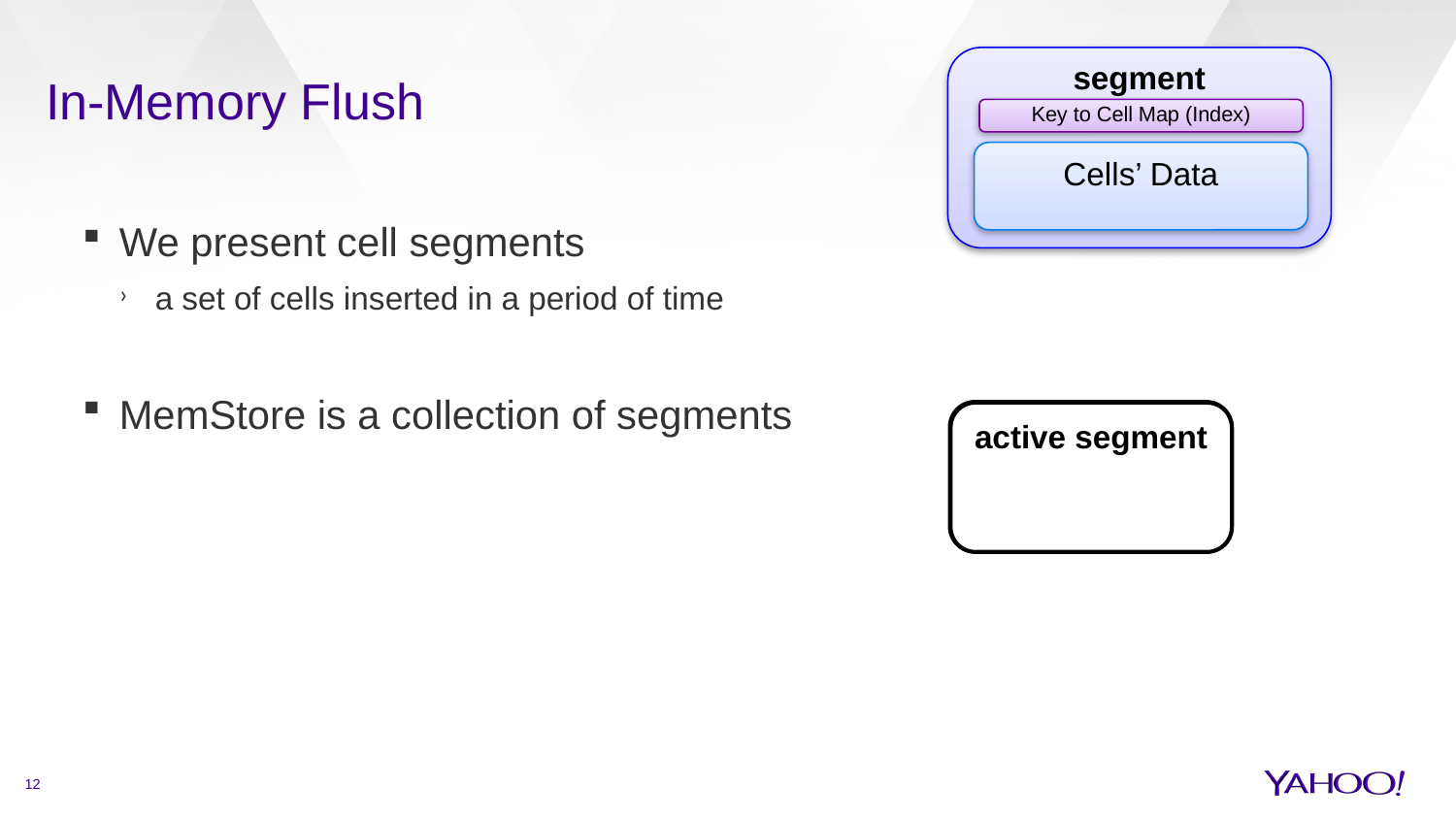

segment
# In-Memory Flush
Key to Cell Map (Index)
Cells’ Data
We present cell segments
a set of cells inserted in a period of time

MemStore is a collection of segments
active segment
active segment
12